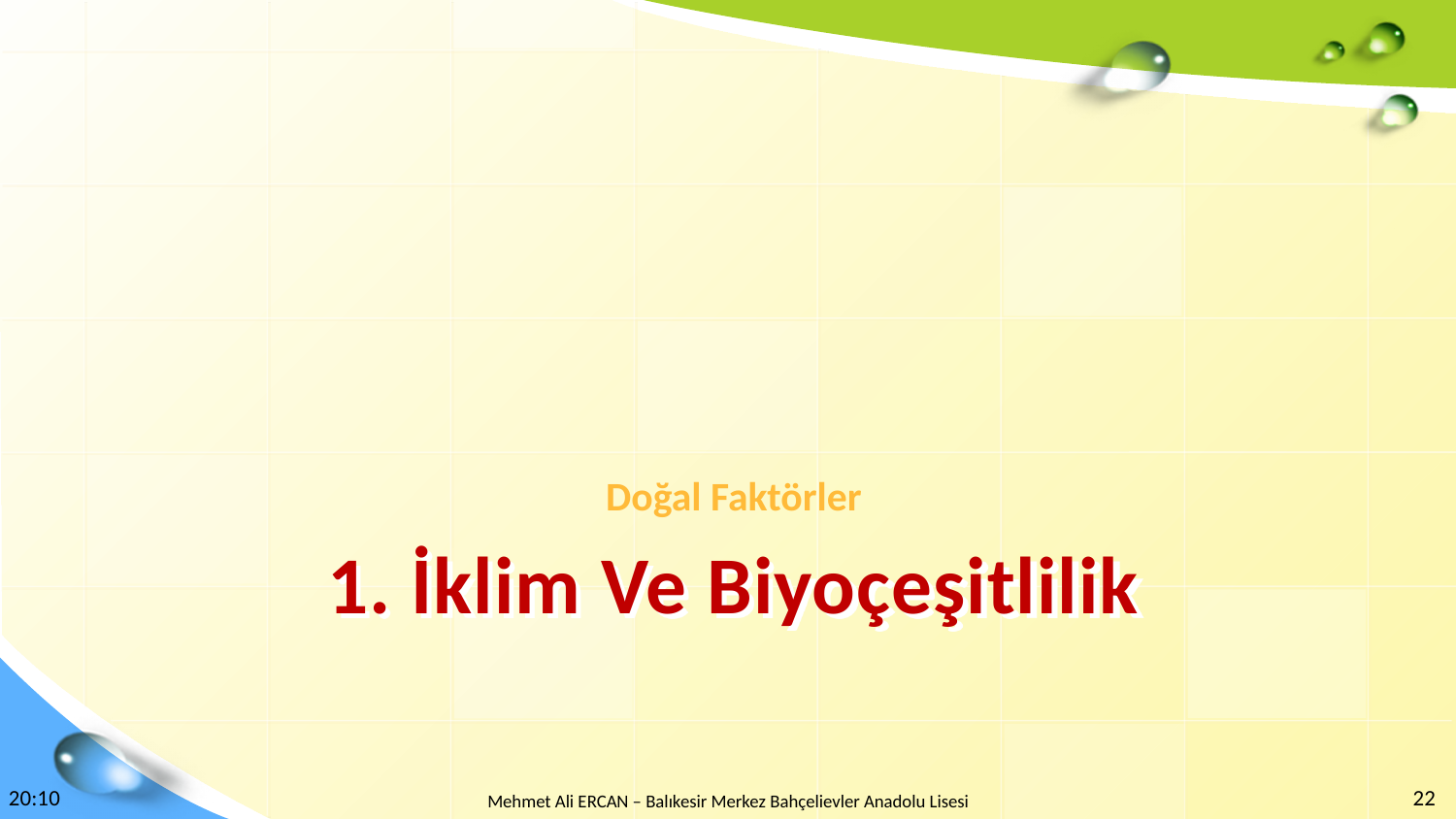

Doğal Faktörler
# 1. İklim Ve Biyoçeşitlilik
20:10
22